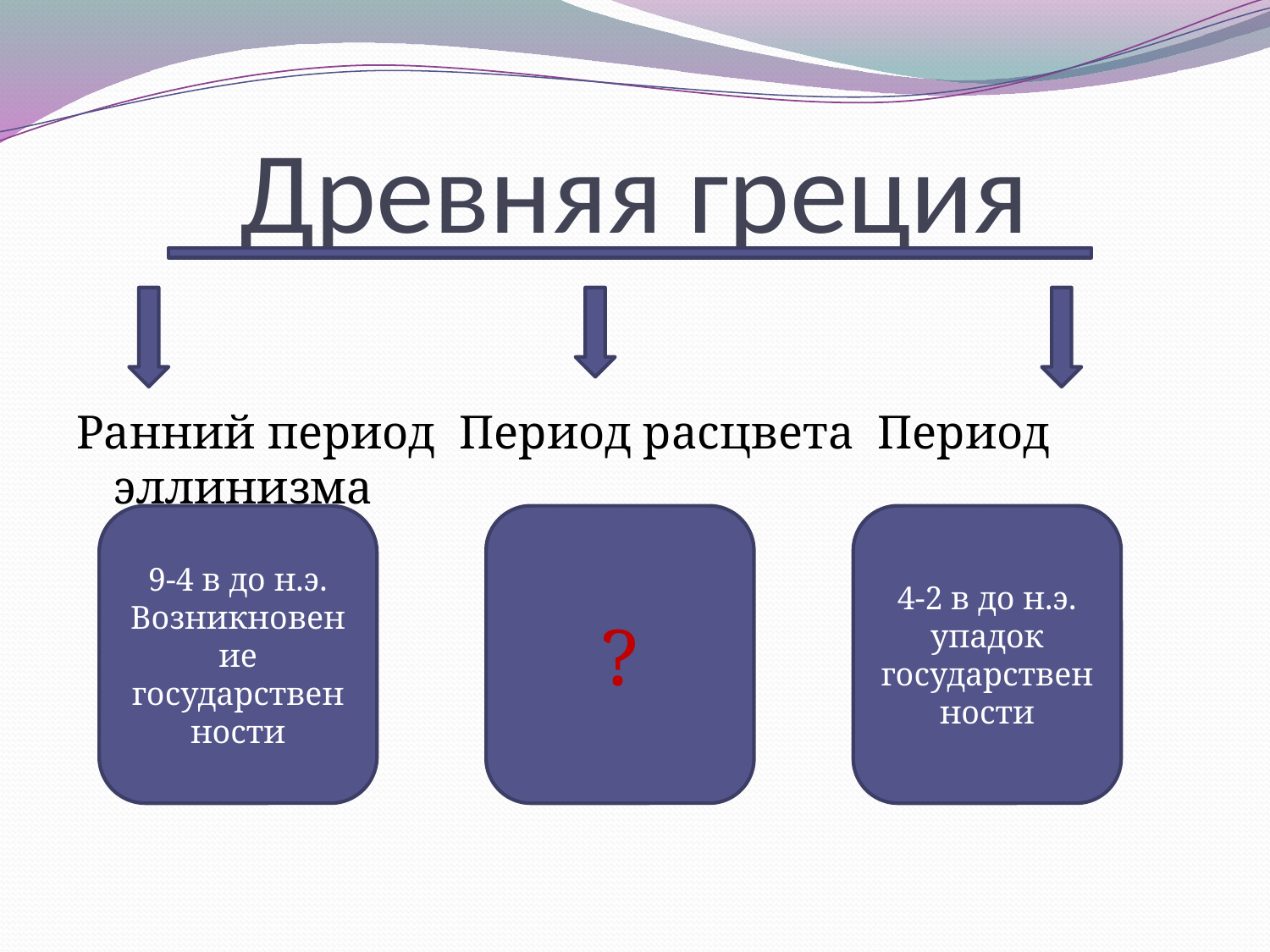

# Древняя греция

Ранний период  Период расцвета  Период эллинизма

9-4 в до н.э.
Возникновение государственности
?
4-2 в до н.э. упадок государственности